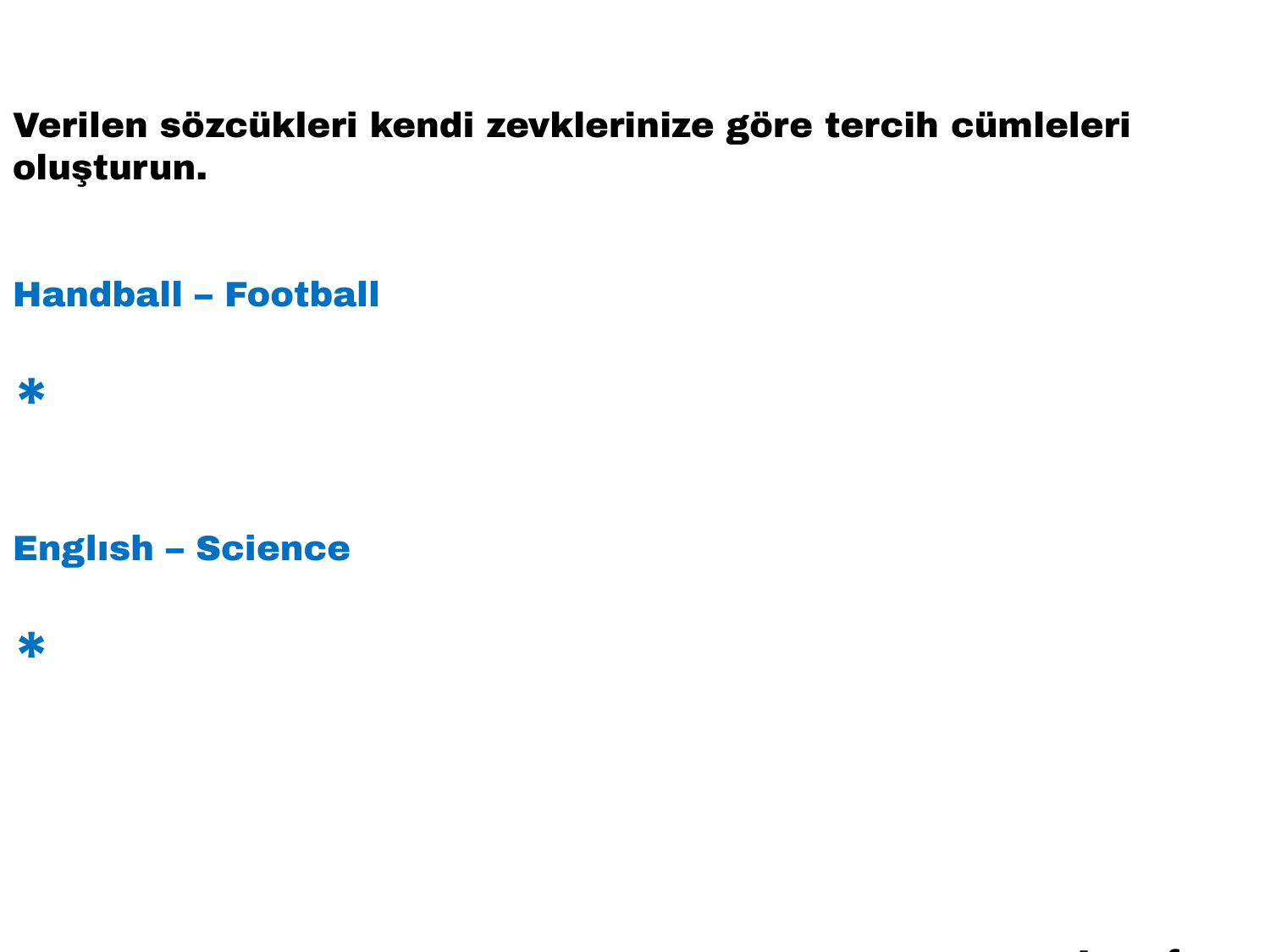

Verilen sözcükleri kendi zevklerinize göre tercih cümleleri oluşturun.

Handball – Football

*

Englısh – Science

*

I prefer ……. to ………
I prefer ….. to …….